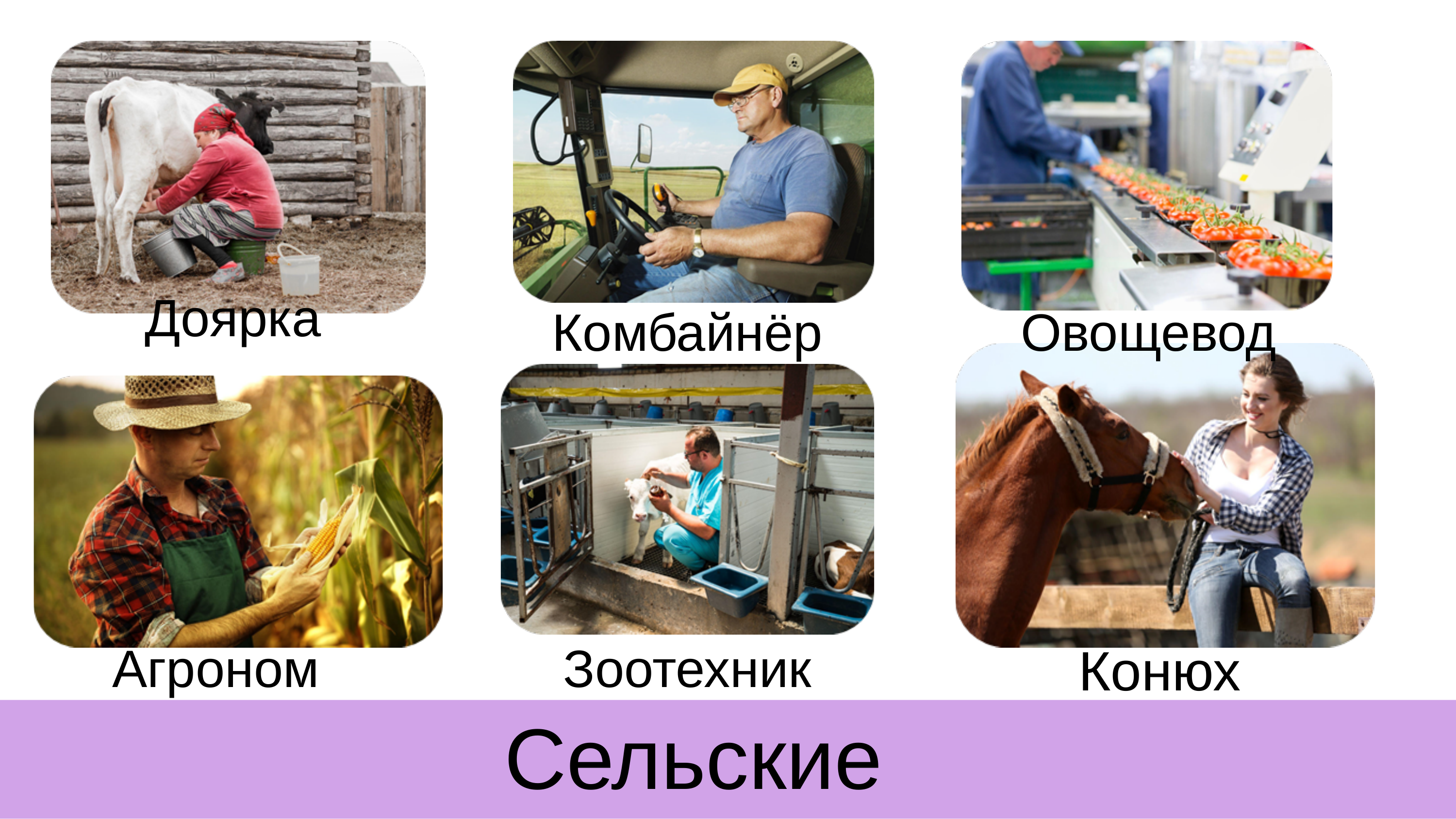

Доярка
Комбайнёр
Овощевод

Агроном
Зоотехник
Конюх
Сельские профессии